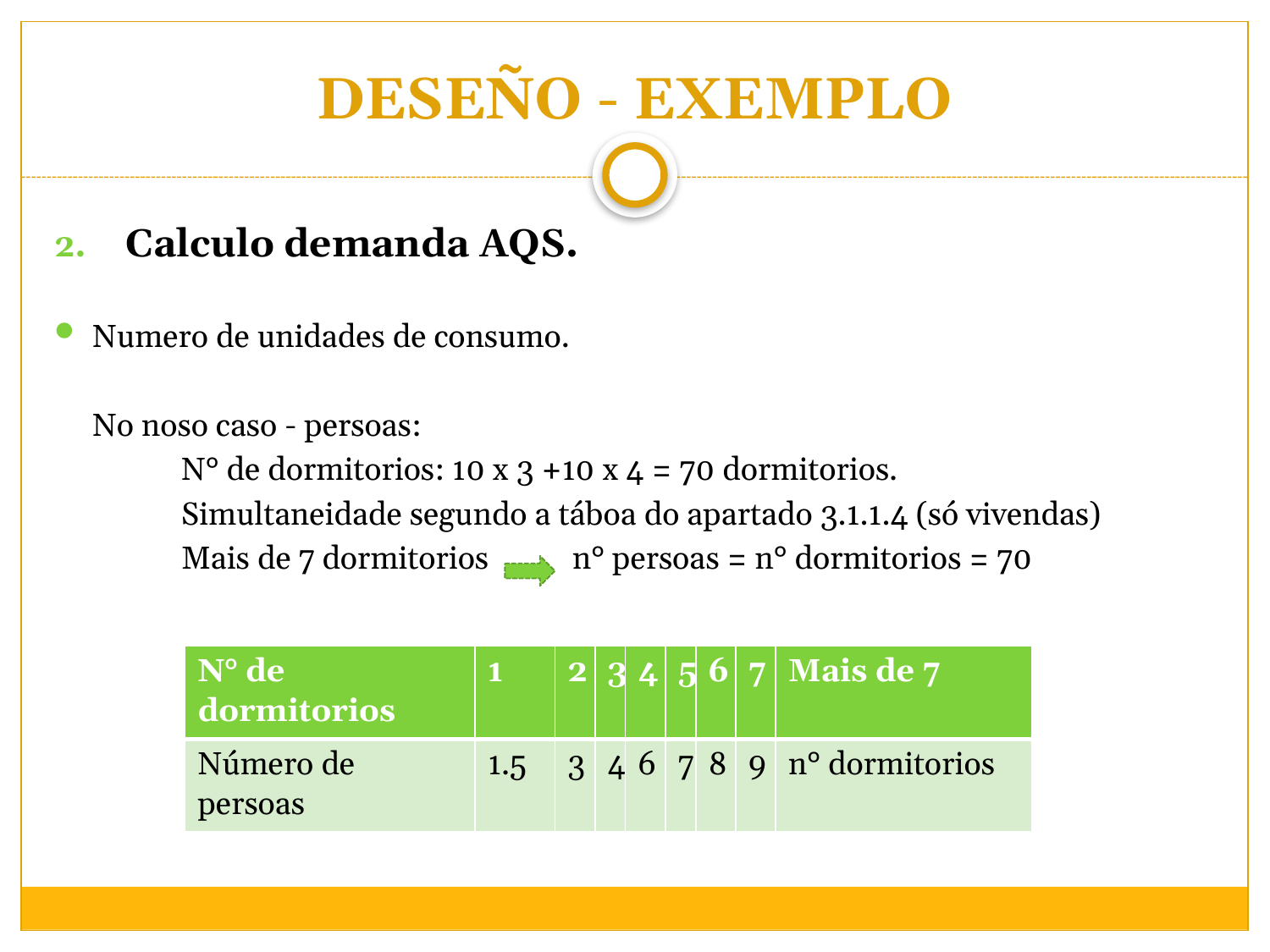

# DESEÑO - EXEMPLO
Calculo demanda AQS.

Numero de unidades de consumo.

     No noso caso - persoas:
	N° de dormitorios: 10 x 3 +10 x 4 = 70 dormitorios.
	Simultaneidade segundo a táboa do apartado 3.1.1.4 (só vivendas)
	Mais de 7 dormitorios           n° persoas = n° dormitorios = 70

| N° de dormitorios | 1 | 2 | 3 | 4 | 5 | 6 | 7 | Mais de 7 |
| --- | --- | --- | --- | --- | --- | --- | --- | --- |
| Número de persoas | 1.5 | 3 | 4 | 6 | 7 | 8 | 9 | n° dormitorios |